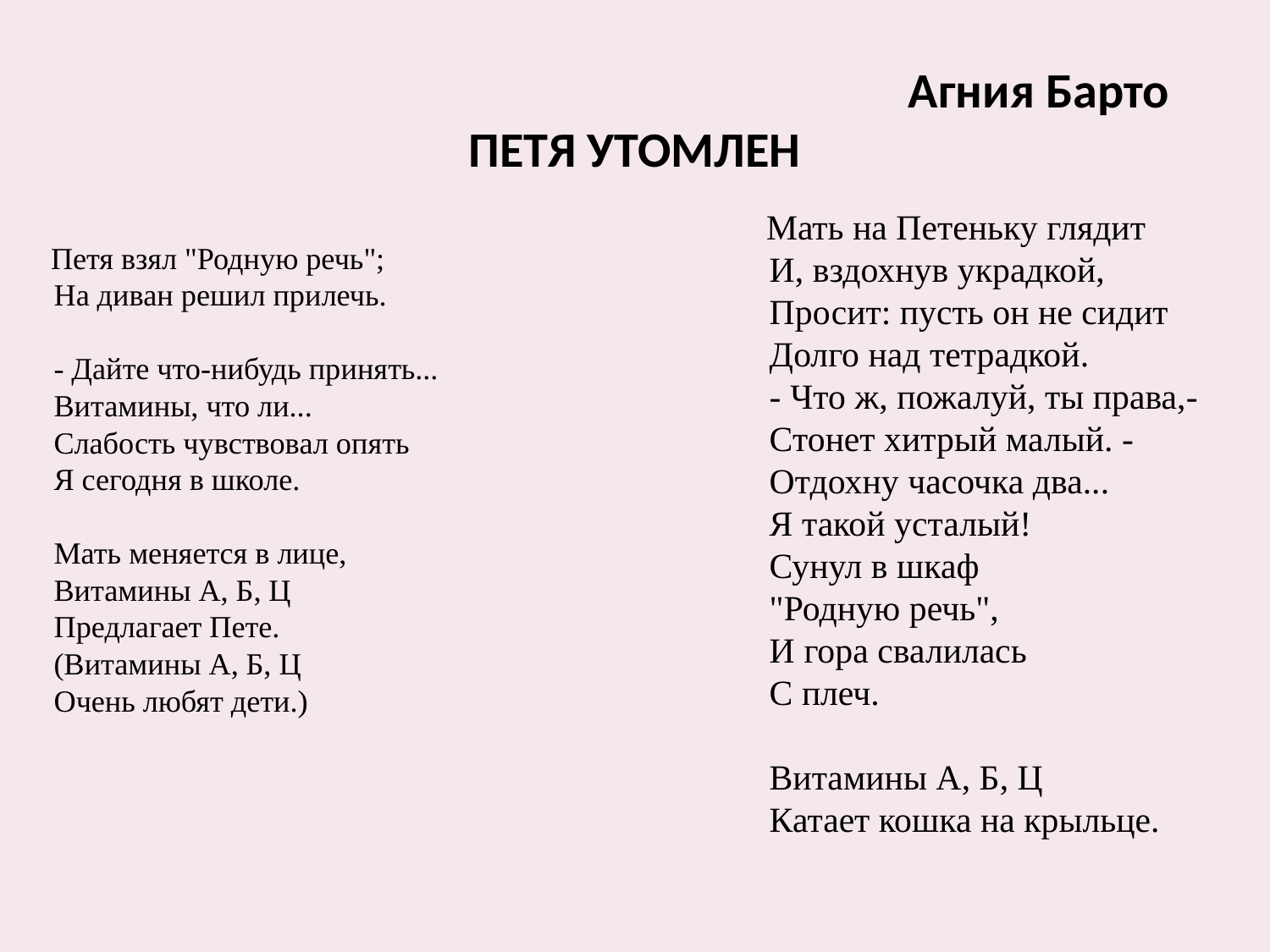

# Агния Барто ПЕТЯ УТОМЛЕН

     Петя взял "Родную речь";
На диван решил прилечь.
- Дайте что-нибудь принять...
Витамины, что ли...
Слабость чувствовал опять
Я сегодня в школе.
Мать меняется в лице,
Витамины А, Б, Ц
Предлагает Пете.
(Витамины А, Б, Ц
Очень любят дети.)
     Мать на Петеньку глядит
И, вздохнув украдкой,
Просит: пусть он не сидит
Долго над тетрадкой.
- Что ж, пожалуй, ты права,-
Стонет хитрый малый. -
Отдохну часочка два...
Я такой усталый!
Сунул в шкаф
"Родную речь",
И гора свалилась
С плеч.
Витамины А, Б, Ц
Катает кошка на крыльце.